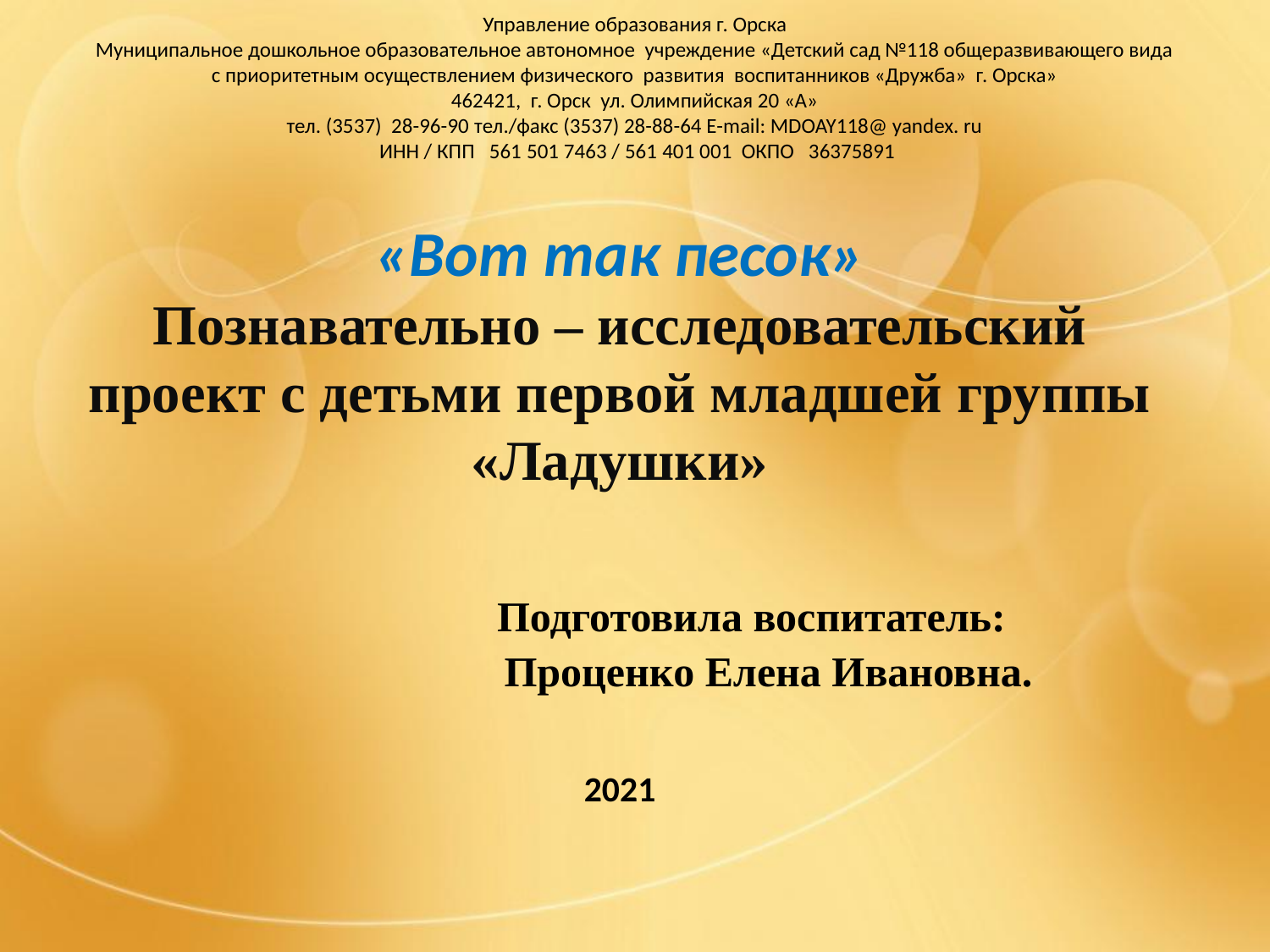

# Управление образования г. Орска Муниципальное дошкольное образовательное автономное  учреждение «Детский сад №118 общеразвивающего вида с приоритетным осуществлением физического  развития  воспитанников «Дружба»  г. Орска» 462421,  г. Орск  ул. Олимпийская 20 «А» тел. (3537)  28-96-90 тел./факс (3537) 28-88-64 E-mail: MDOAY118@ yandex. ru ИНН / КПП   561 501 7463 / 561 401 001  ОКПО   36375891
«Вот так песок»
Познавательно – исследовательский проект с детьми первой младшей группы «Ладушки»
                   Подготовила воспитатель:
                            Проценко Елена Ивановна.

2021